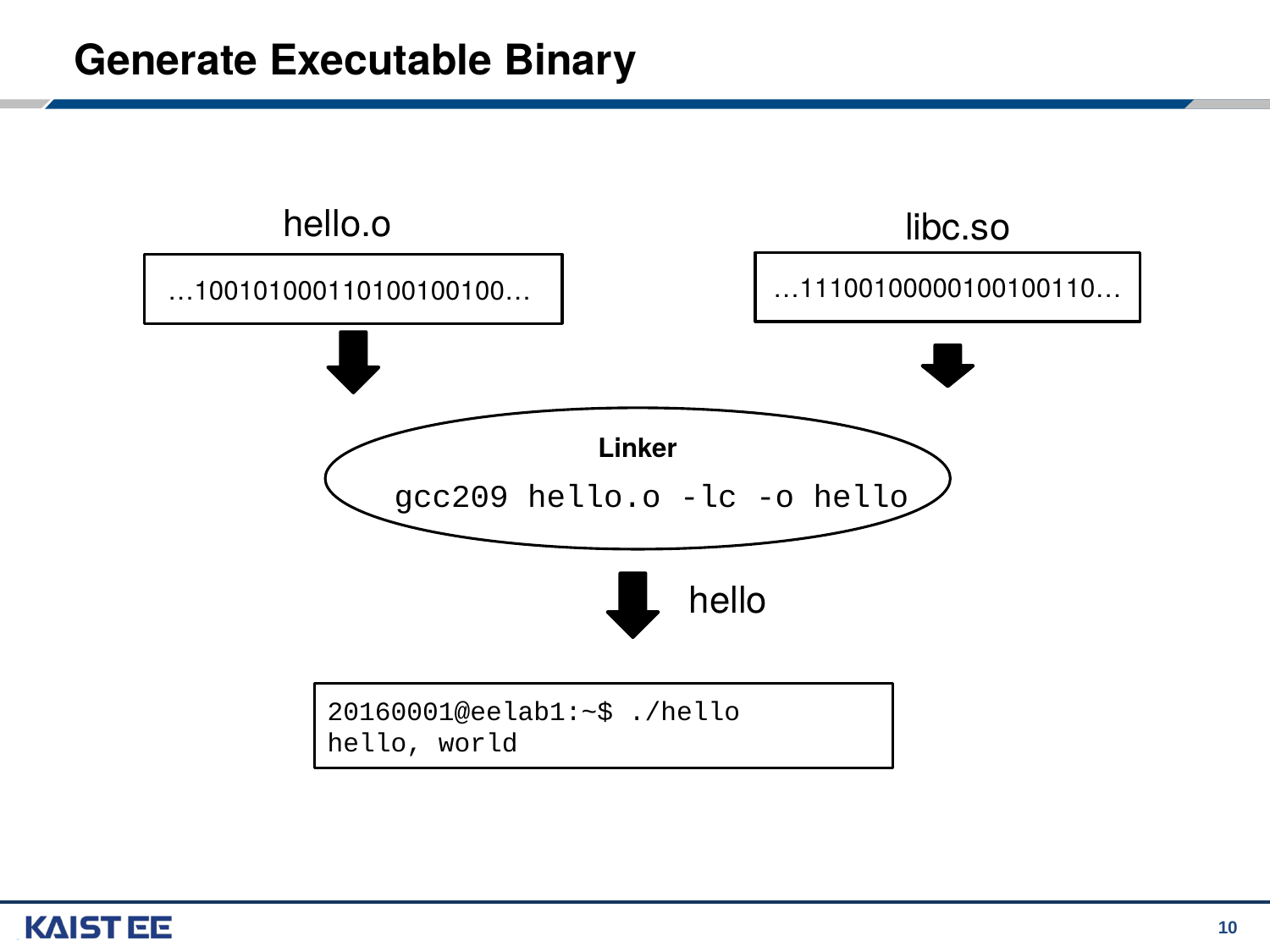

# Generate Executable Binary
hello.o
libc.so
…11100100000100100110…
…100101000110100100100…

Linker

gcc209 hello.o -lc -o hello
hello

20160001@eelab1:~$ ./hello
hello, world